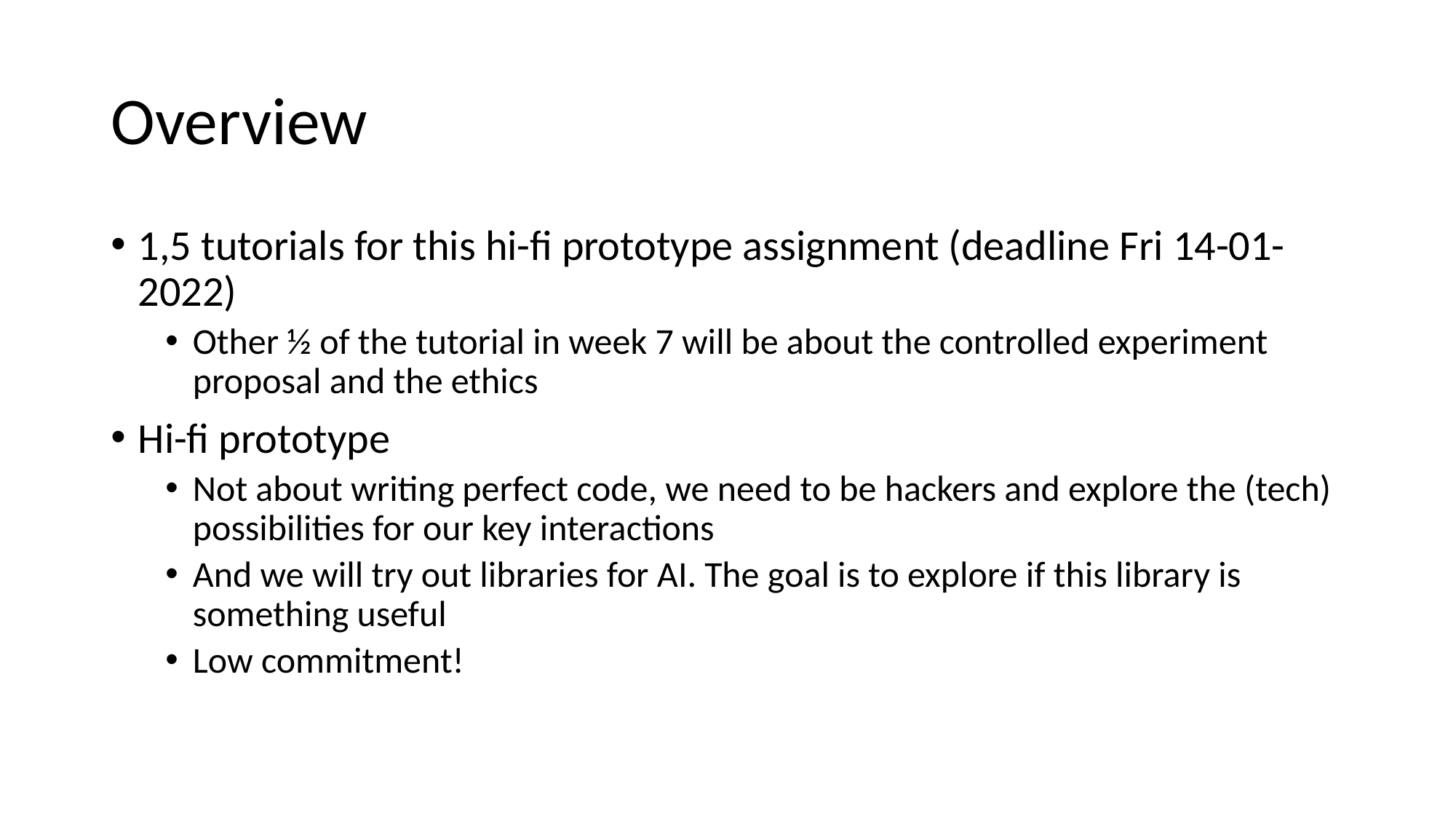

# Overview
1,5 tutorials for this hi-fi prototype assignment (deadline Fri 14-01-2022)
Other ½ of the tutorial in week 7 will be about the controlled experiment proposal and the ethics
Hi-fi prototype
Not about writing perfect code, we need to be hackers and explore the (tech) possibilities for our key interactions
And we will try out libraries for AI. The goal is to explore if this library is something useful
Low commitment!